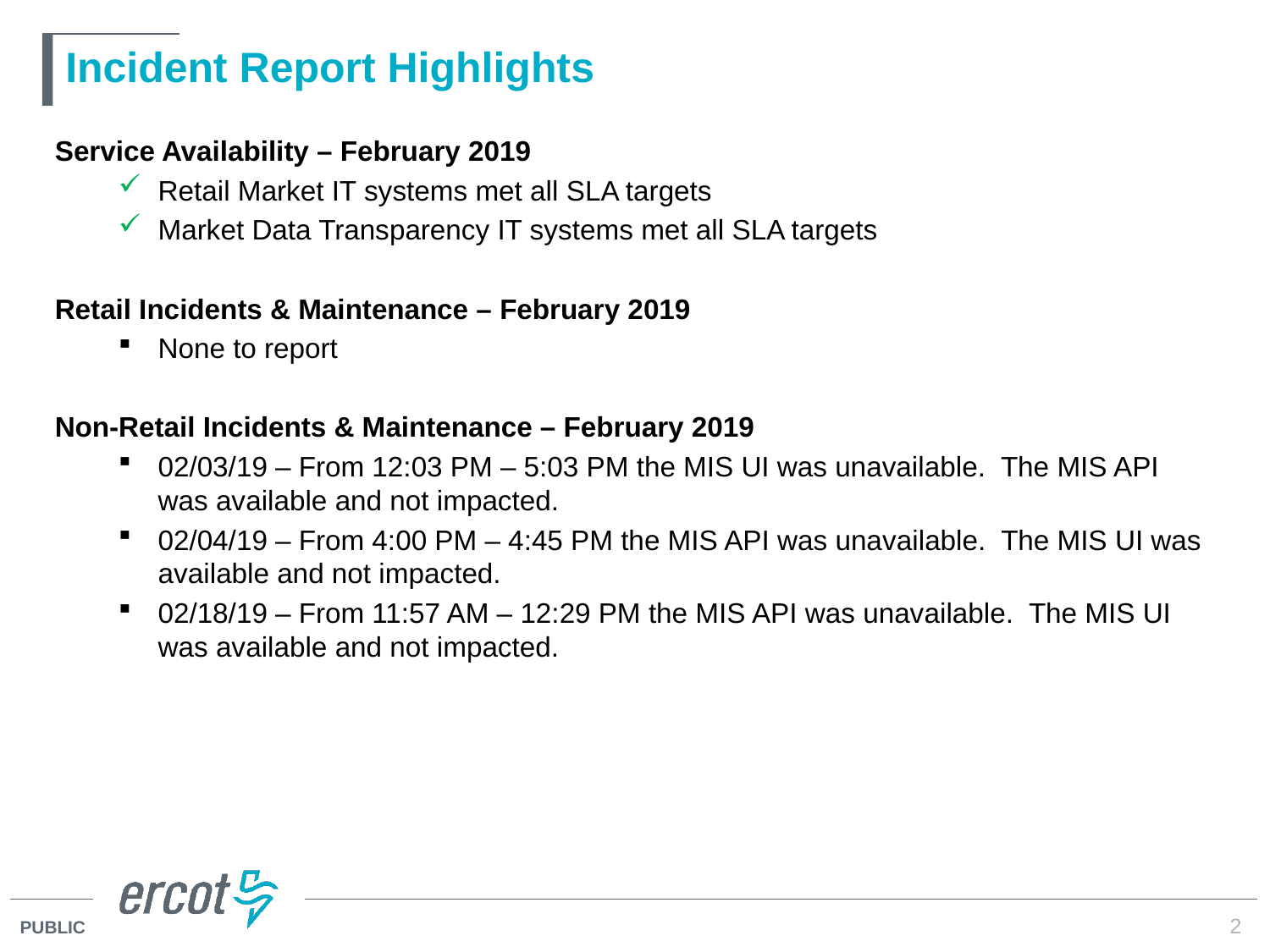

# Incident Report Highlights
Service Availability – February 2019
Retail Market IT systems met all SLA targets
Market Data Transparency IT systems met all SLA targets

Retail Incidents & Maintenance – February 2019
None to report

Non-Retail Incidents & Maintenance – February 2019
02/03/19 – From 12:03 PM – 5:03 PM the MIS UI was unavailable.  The MIS API was available and not impacted.
02/04/19 – From 4:00 PM – 4:45 PM the MIS API was unavailable.  The MIS UI was available and not impacted.
02/18/19 – From 11:57 AM – 12:29 PM the MIS API was unavailable.  The MIS UI was available and not impacted.

2